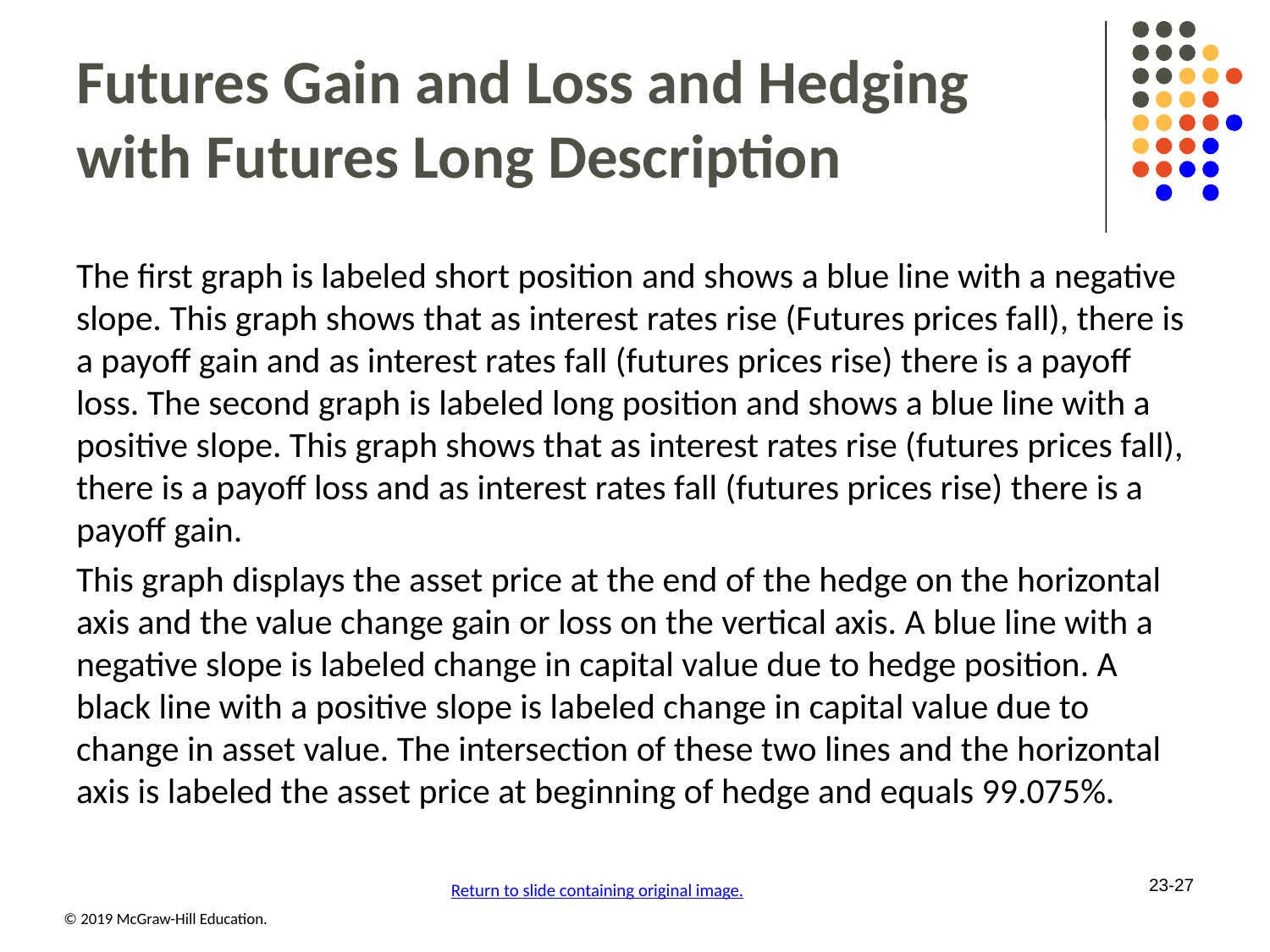

# Futures Gain and Loss and Hedging with Futures Long Description
The first graph is labeled short position and shows a blue line with a negative slope. This graph shows that as interest rates rise (Futures prices fall), there is a payoff gain and as interest rates fall (futures prices rise) there is a payoff loss. The second graph is labeled long position and shows a blue line with a positive slope. This graph shows that as interest rates rise (futures prices fall), there is a payoff loss and as interest rates fall (futures prices rise) there is a payoff gain.
This graph displays the asset price at the end of the hedge on the horizontal axis and the value change gain or loss on the vertical axis. A blue line with a negative slope is labeled change in capital value due to hedge position. A black line with a positive slope is labeled change in capital value due to change in asset value. The intersection of these two lines and the horizontal axis is labeled the asset price at beginning of hedge and equals 99.075%.
23-27
Return to slide containing original image.